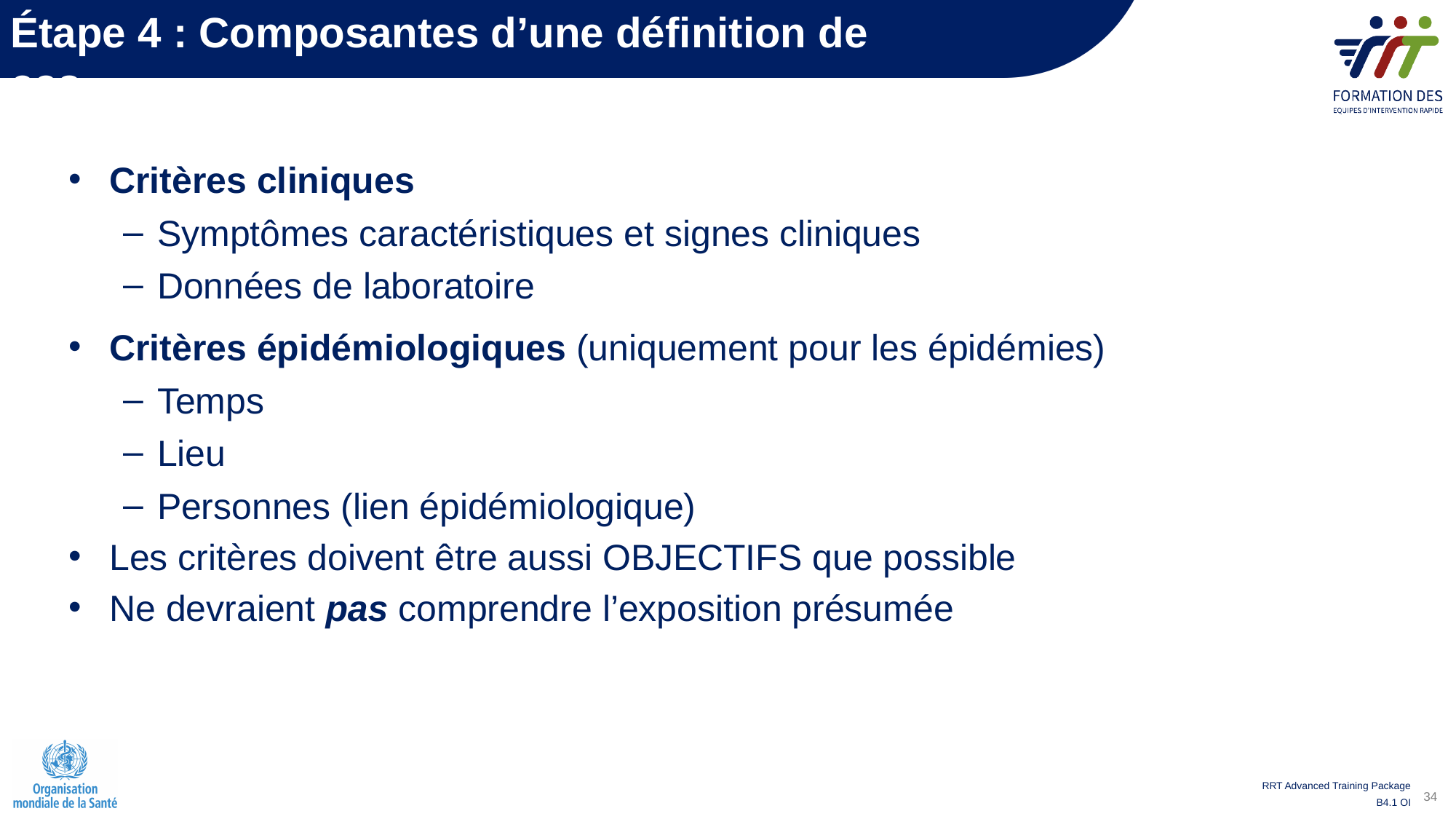

Étape 4 : Composantes d’une définition de cas
Critères cliniques
Symptômes caractéristiques et signes cliniques
Données de laboratoire
Critères épidémiologiques (uniquement pour les épidémies)
Temps
Lieu
Personnes (lien épidémiologique)
Les critères doivent être aussi OBJECTIFS que possible
Ne devraient pas comprendre l’exposition présumée